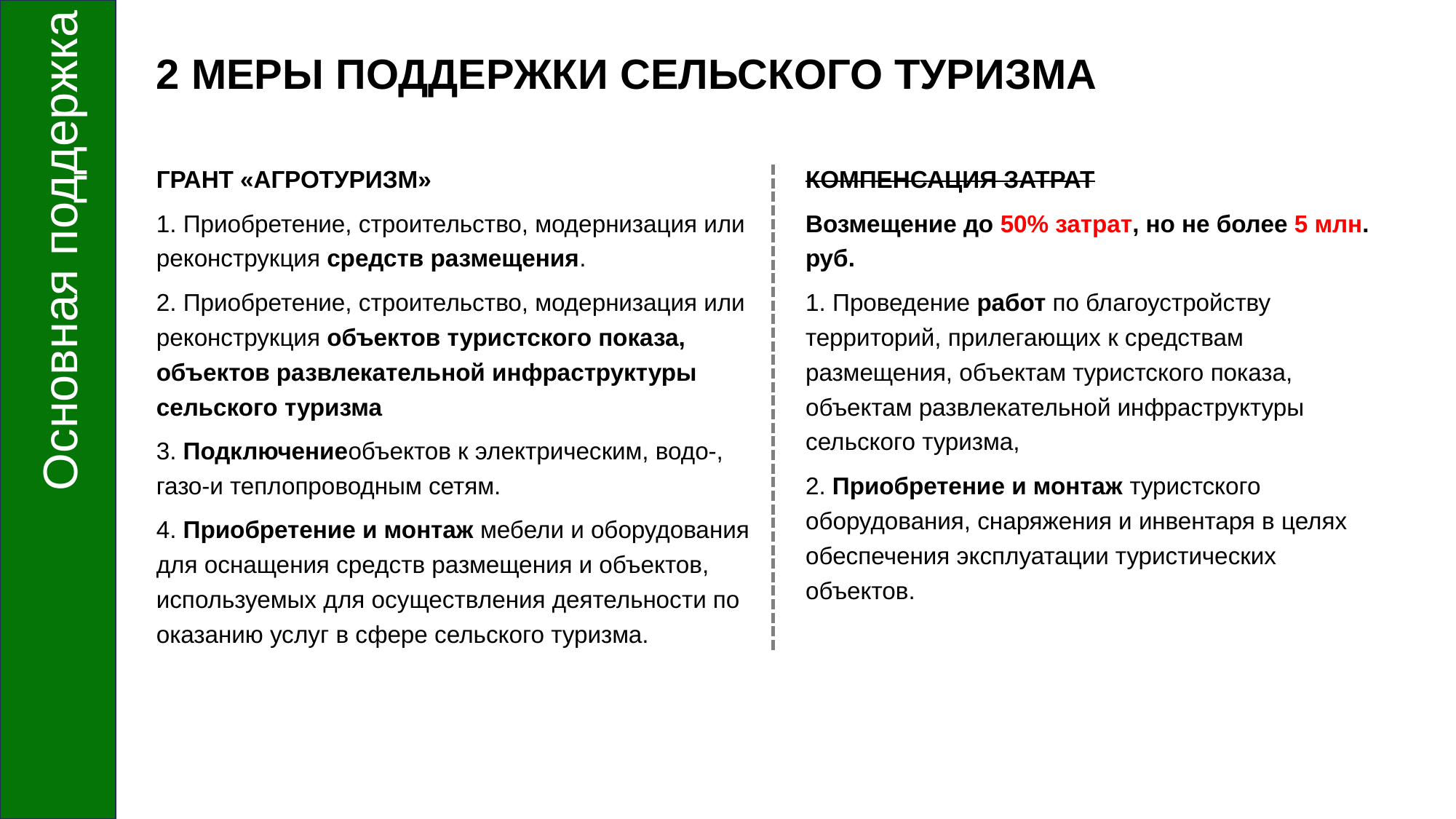

Основная поддержка
# 2 МЕРЫ ПОДДЕРЖКИ СЕЛЬСКОГО ТУРИЗМА
ГРАНТ «АГРОТУРИЗМ»
1. Приобретение, строительство, модернизация или реконструкция средств размещения.
2. Приобретение, строительство, модернизация или реконструкция объектов туристского показа, объектов развлекательной инфраструктуры сельского туризма
3. Подключениеобъектов к электрическим, водо-, газо-и теплопроводным сетям.
4. Приобретение и монтаж мебели и оборудования для оснащения средств размещения и объектов, используемых для осуществления деятельности по оказанию услуг в сфере сельского туризма.

КОМПЕНСАЦИЯ ЗАТРАТ
Возмещение до 50% затрат, но не более 5 млн. руб.
1. Проведение работ по благоустройству территорий, прилегающих к средствам размещения, объектам туристского показа, объектам развлекательной инфраструктуры сельского туризма,
2. Приобретение и монтаж туристского оборудования, снаряжения и инвентаря в целях обеспечения эксплуатации туристических объектов.